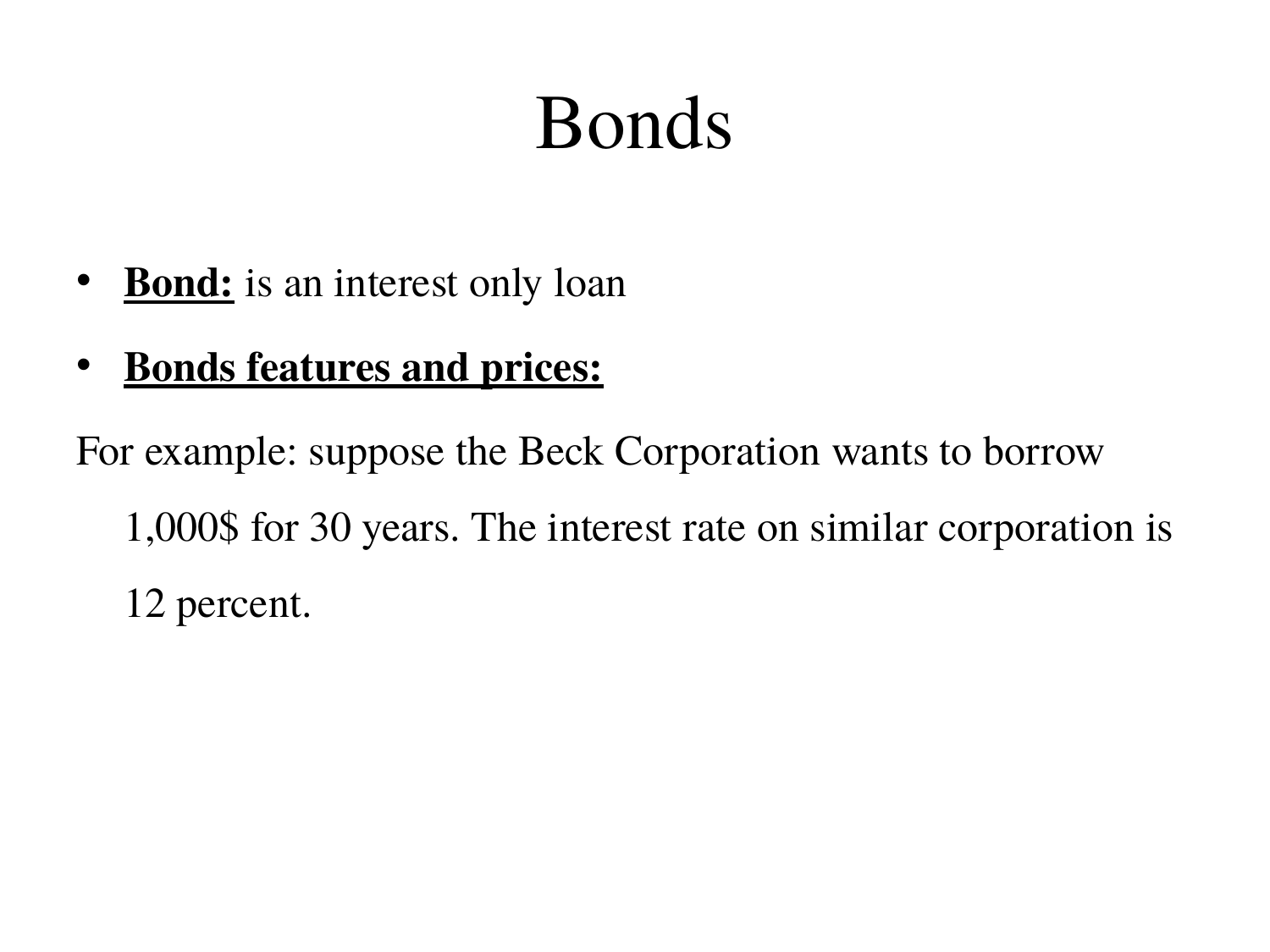

# Bonds
Bond: is an interest only loan
Bonds features and prices:
For example: suppose the Beck Corporation wants to borrow 1,000$ for 30 years. The interest rate on similar corporation is 12 percent.